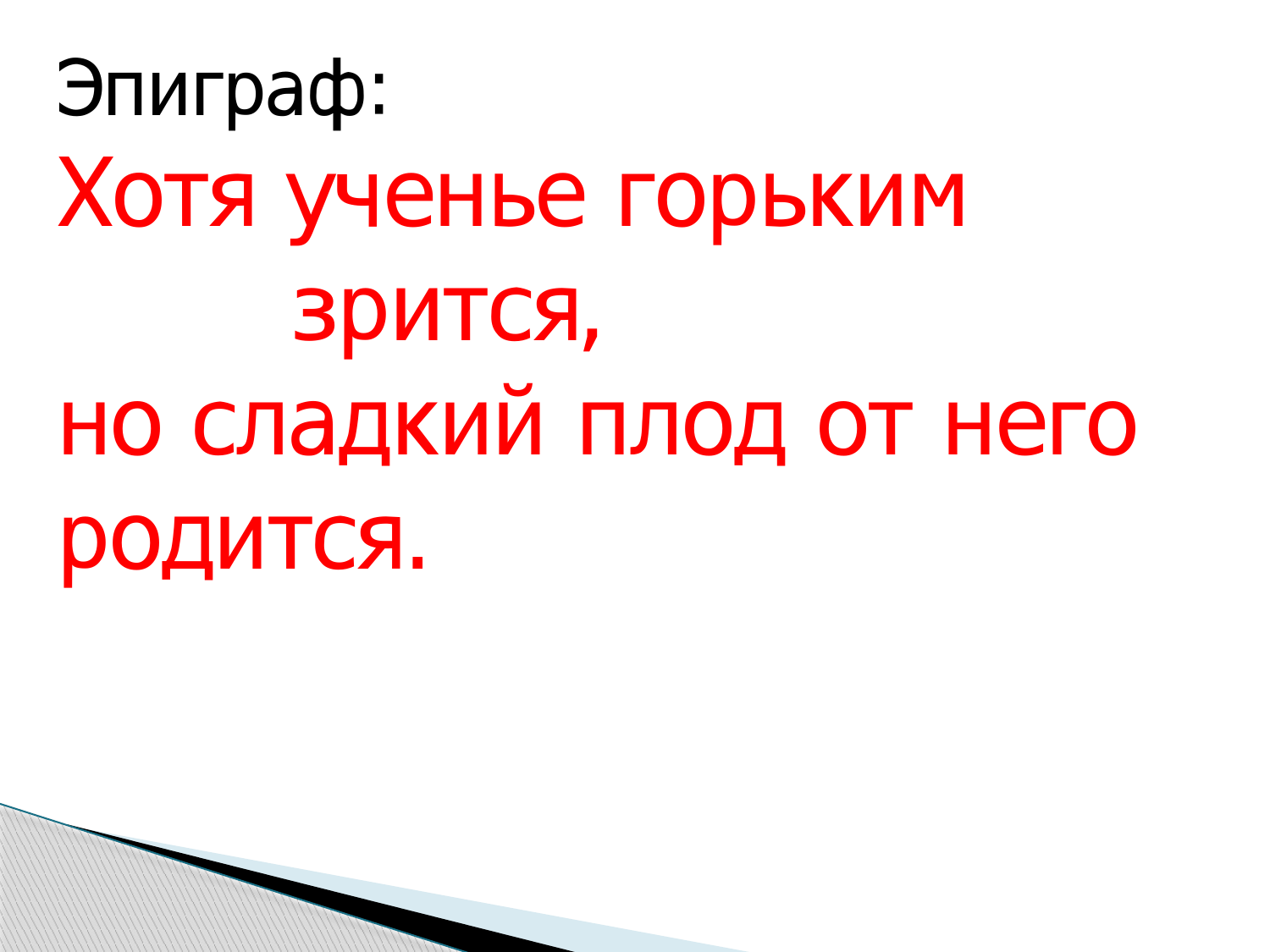

Эпиграф:
Хотя ученье горьким                 зрится,
но сладкий плод от него родится.